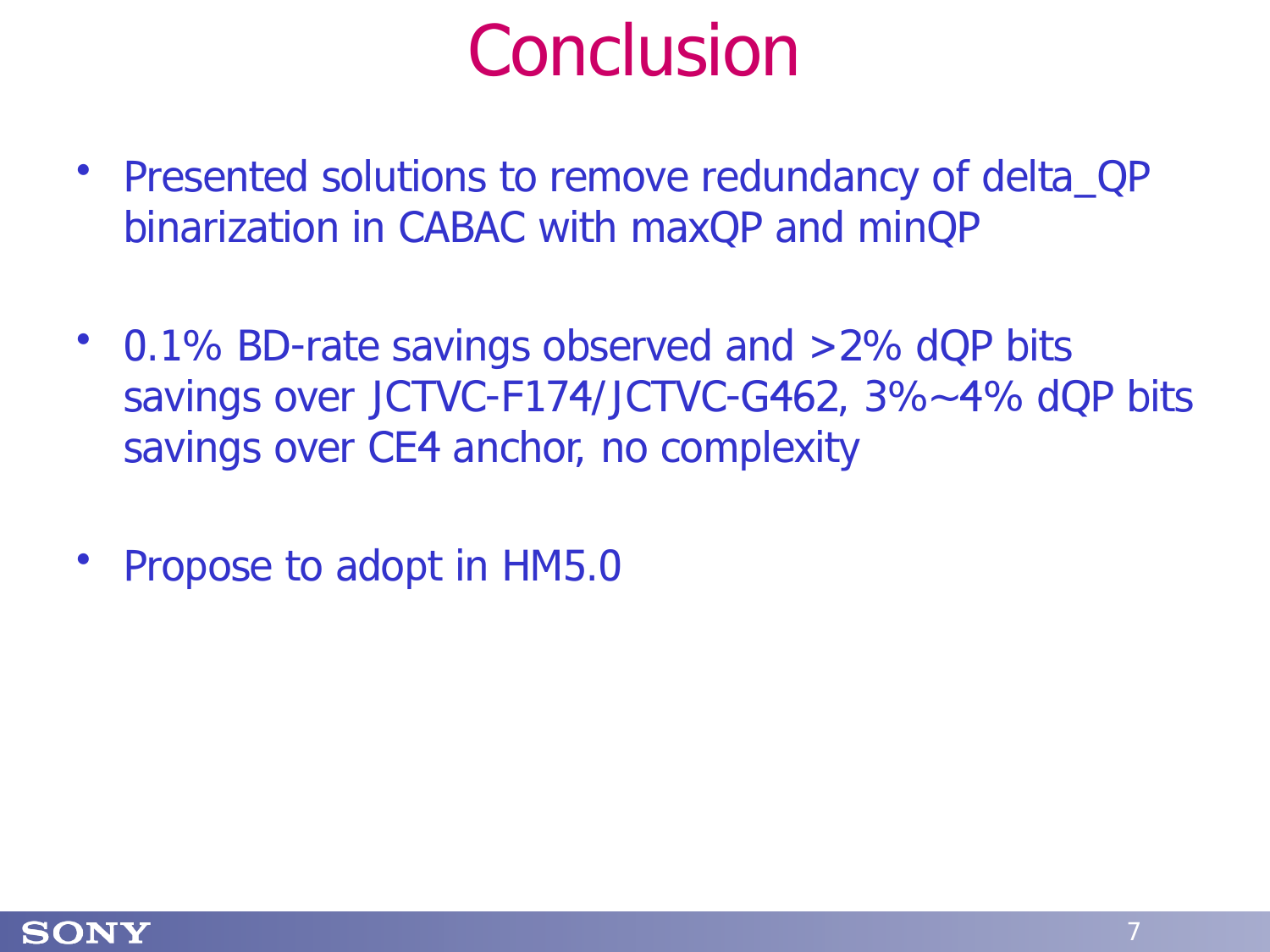

# Conclusion
Presented solutions to remove redundancy of delta_QP binarization in CABAC with maxQP and minQP

0.1% BD-rate savings observed and >2% dQP bits savings over JCTVC-F174/JCTVC-G462, 3%~4% dQP bits savings over CE4 anchor, no complexity

Propose to adopt in HM5.0

7